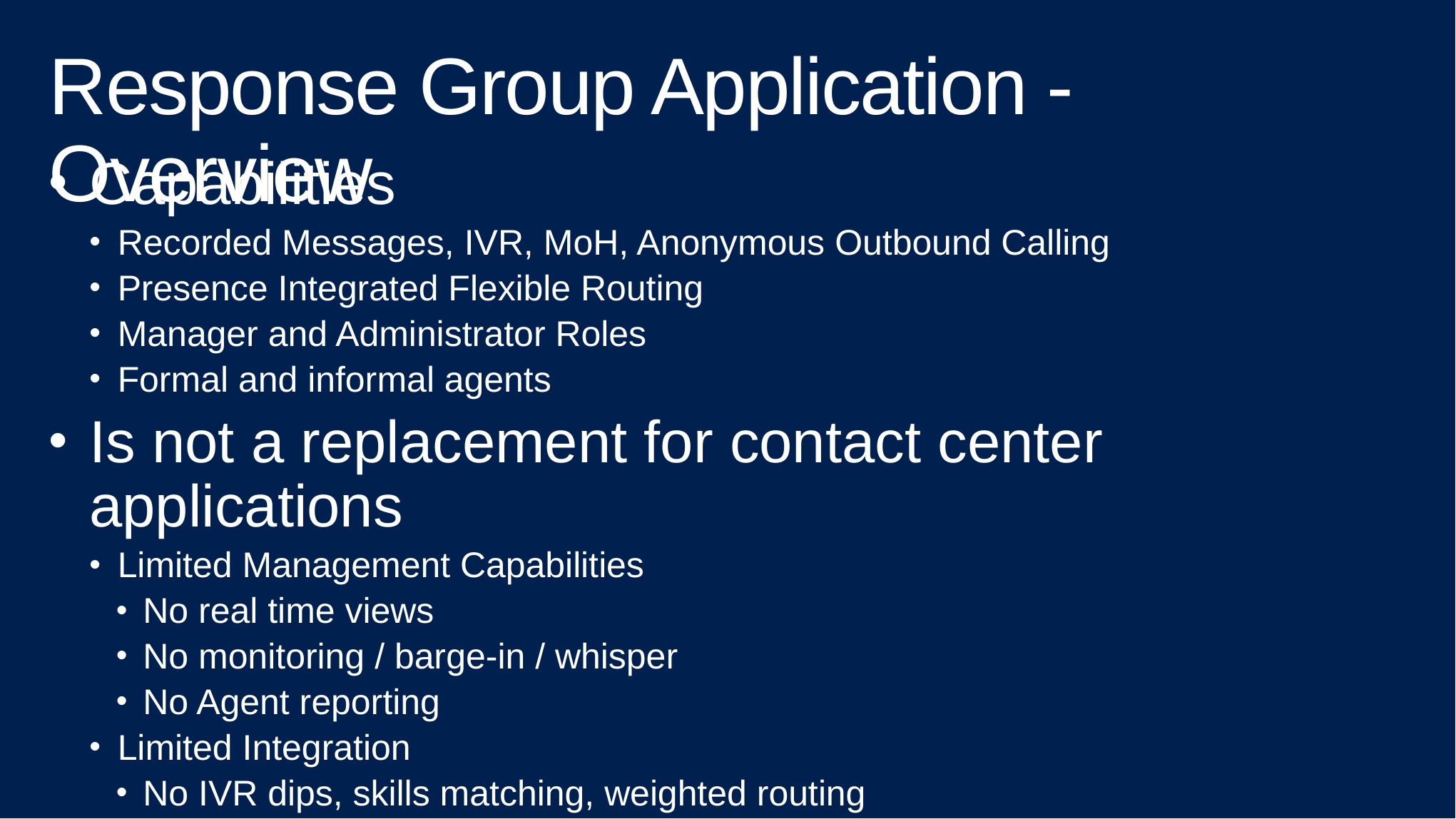

# Response Group Application - Overview
Capabilities
Recorded Messages, IVR, MoH, Anonymous Outbound Calling
Presence Integrated Flexible Routing
Manager and Administrator Roles
Formal and informal agents
Is not a replacement for contact center applications
Limited Management Capabilities
No real time views
No monitoring / barge-in / whisper
No Agent reporting
Limited Integration
No IVR dips, skills matching, weighted routing